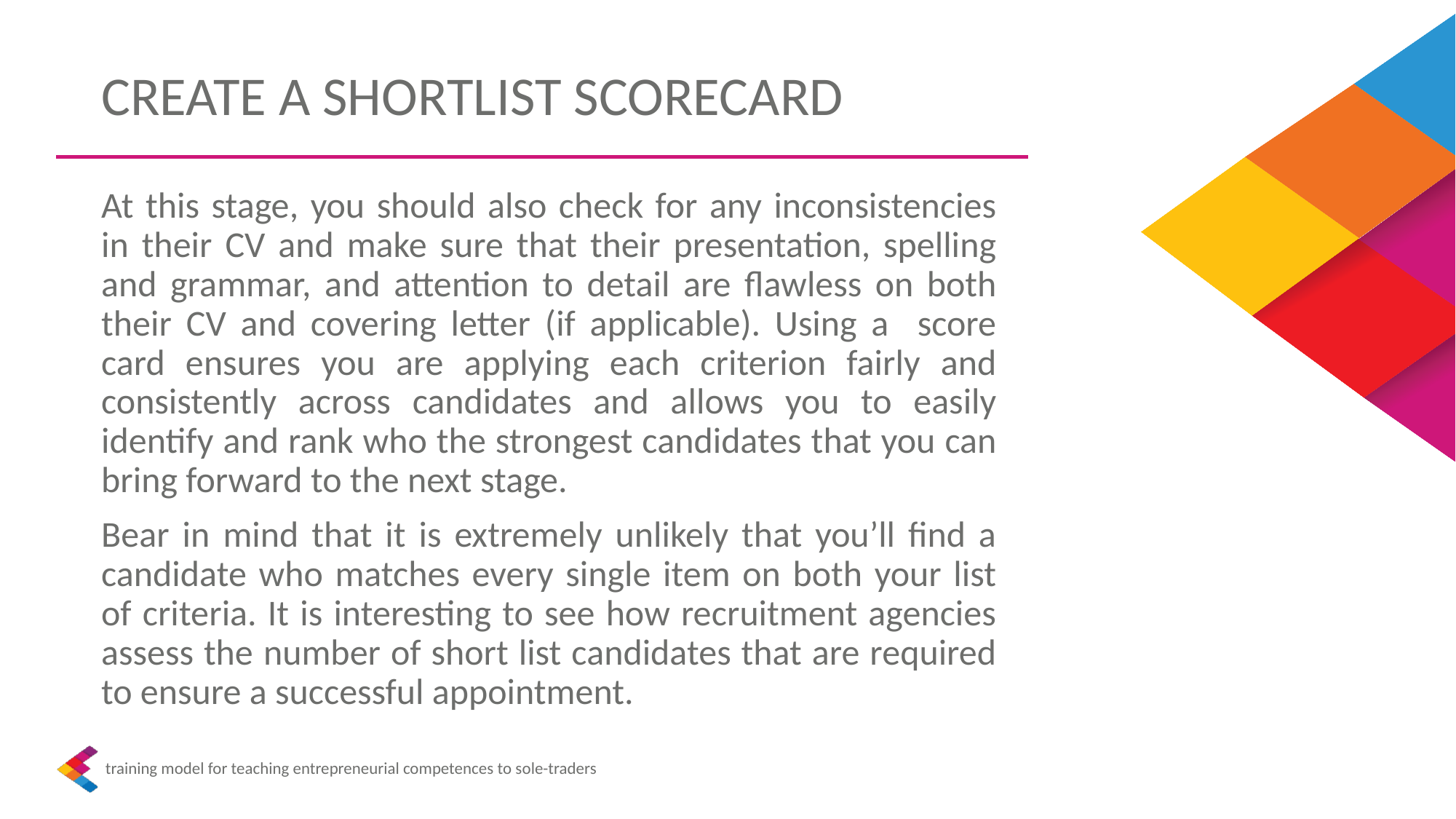

CREATE A SHORTLIST SCORECARD

At this stage, you should also check for any inconsistencies in their CV and make sure that their presentation, spelling and grammar, and attention to detail are flawless on both their CV and covering letter (if applicable). Using a  score card ensures you are applying each criterion fairly and consistently across candidates and allows you to easily identify and rank who the strongest candidates that you can bring forward to the next stage.
Bear in mind that it is extremely unlikely that you’ll find a candidate who matches every single item on both your list of criteria. It is interesting to see how recruitment agencies assess the number of short list candidates that are required to ensure a successful appointment.